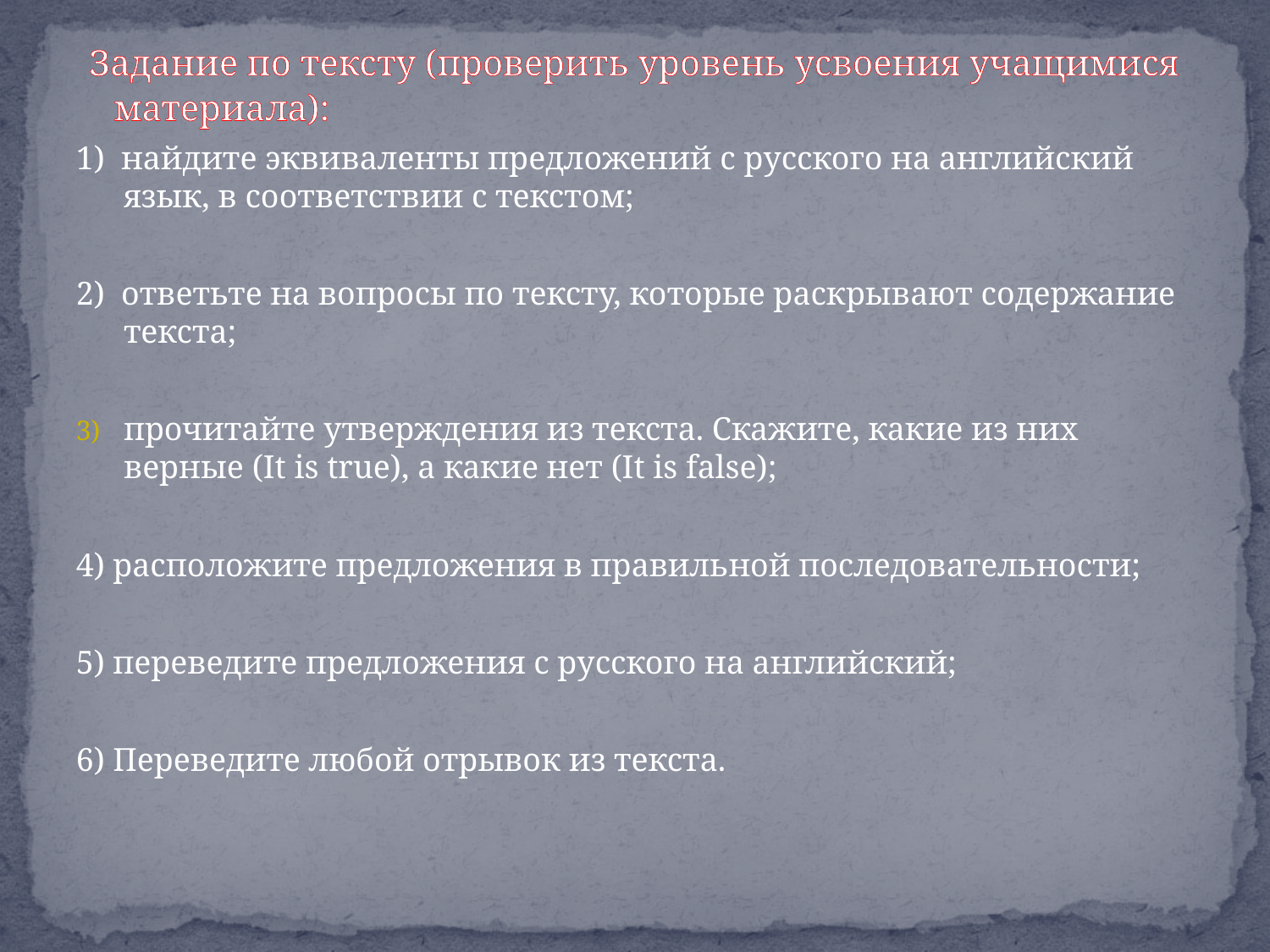

Задание по тексту (проверить уровень усвоения учащимися материала):
1)  найдите эквиваленты предложений с русского на английский язык, в соответствии с текстом;

2)  ответьте на вопросы по тексту, которые раскрывают содержание текста;

прочитайте утверждения из текста. Скажите, какие из них верные (It is true), а какие нет (It is false);

4) расположите предложения в правильной последовательности;

5) переведите предложения с русского на английский;

6) Переведите любой отрывок из текста.
#